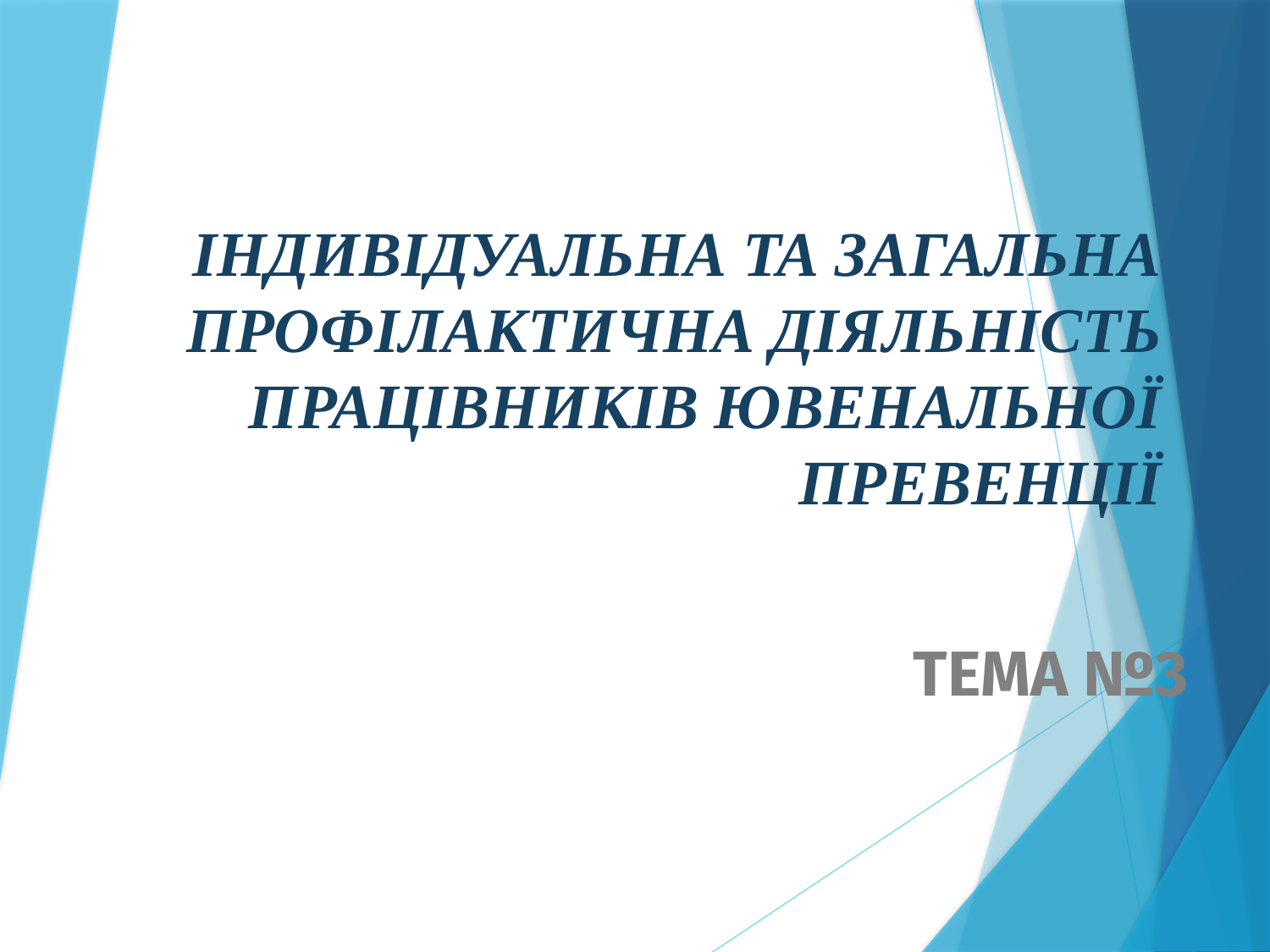

# ІНДИВІДУАЛЬНА ТА ЗАГАЛЬНА ПРОФІЛАКТИЧНА ДІЯЛЬНІСТЬ ПРАЦІВНИКІВ ЮВЕНАЛЬНОЇ ПРЕВЕНЦІЇ
ТЕМА №3